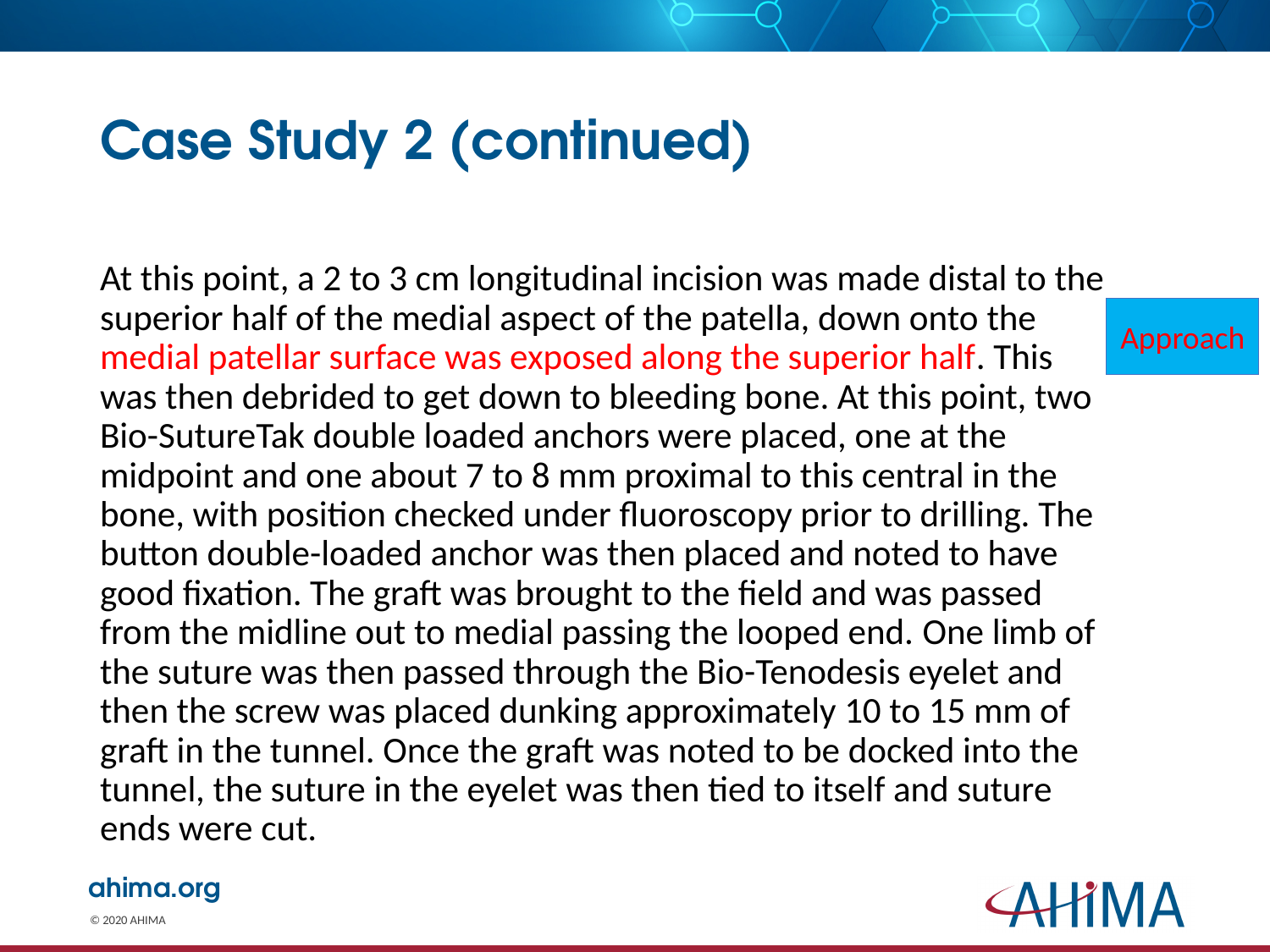

# Case Study 2 (continued)
At this point, a 2 to 3 cm longitudinal incision was made distal to the superior half of the medial aspect of the patella, down onto the medial patellar surface was exposed along the superior half. This was then debrided to get down to bleeding bone. At this point, two Bio-SutureTak double loaded anchors were placed, one at the midpoint and one about 7 to 8 mm proximal to this central in the bone, with position checked under fluoroscopy prior to drilling. The button double-loaded anchor was then placed and noted to have good fixation. The graft was brought to the field and was passed from the midline out to medial passing the looped end. One limb of the suture was then passed through the Bio-Tenodesis eyelet and then the screw was placed dunking approximately 10 to 15 mm of graft in the tunnel. Once the graft was noted to be docked into the tunnel, the suture in the eyelet was then tied to itself and suture ends were cut.

Approach